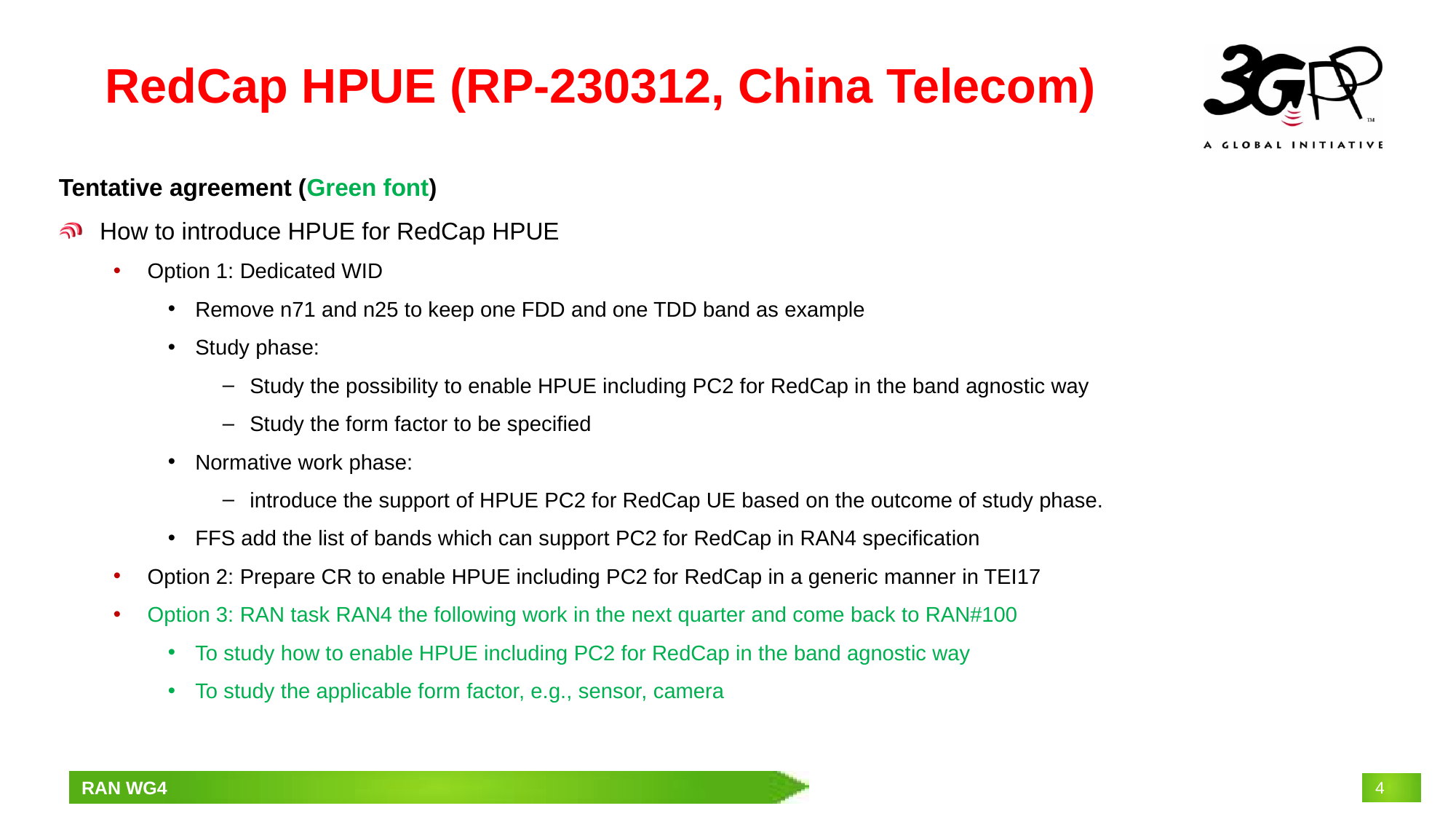

# RedCap HPUE (RP-230312, China Telecom)
Tentative agreement (Green font)
How to introduce HPUE for RedCap HPUE
Option 1: Dedicated WID
Remove n71 and n25 to keep one FDD and one TDD band as example
Study phase:
Study the possibility to enable HPUE including PC2 for RedCap in the band agnostic way
Study the form factor to be specified
Normative work phase:
introduce the support of HPUE PC2 for RedCap UE based on the outcome of study phase.
FFS add the list of bands which can support PC2 for RedCap in RAN4 specification
Option 2: Prepare CR to enable HPUE including PC2 for RedCap in a generic manner in TEI17
Option 3: RAN task RAN4 the following work in the next quarter and come back to RAN#100
To study how to enable HPUE including PC2 for RedCap in the band agnostic way
To study the applicable form factor, e.g., sensor, camera